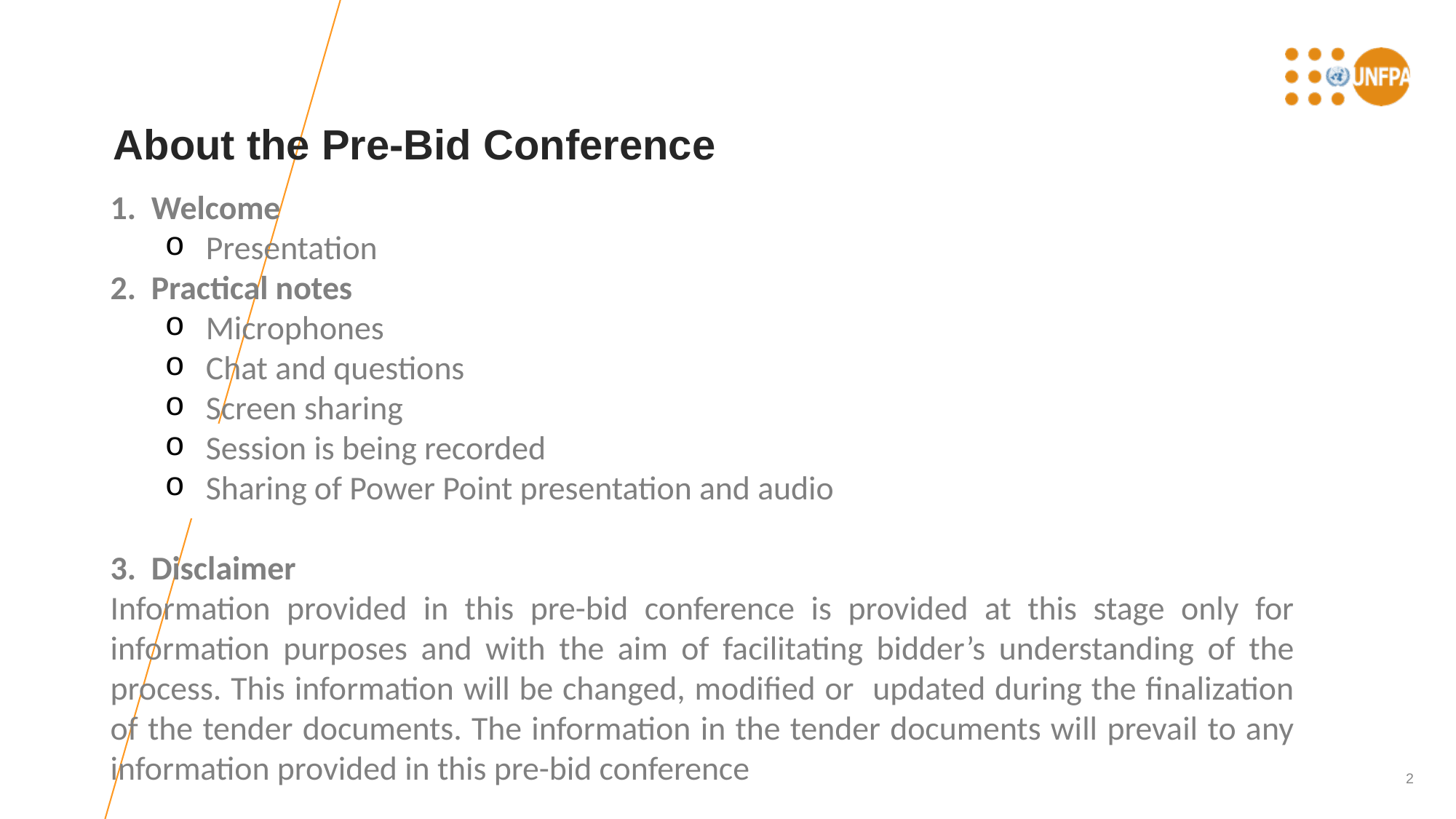

# About the Pre-Bid Conference
Welcome
Presentation
Practical notes
Microphones
Chat and questions
Screen sharing
Session is being recorded
Sharing of Power Point presentation and audio

Disclaimer
Information provided in this pre-bid conference is provided at this stage only for information purposes and with the aim of facilitating bidder’s understanding of the process. This information will be changed, modified or  updated during the finalization of the tender documents. The information in the tender documents will prevail to any information provided in this pre-bid conference
2